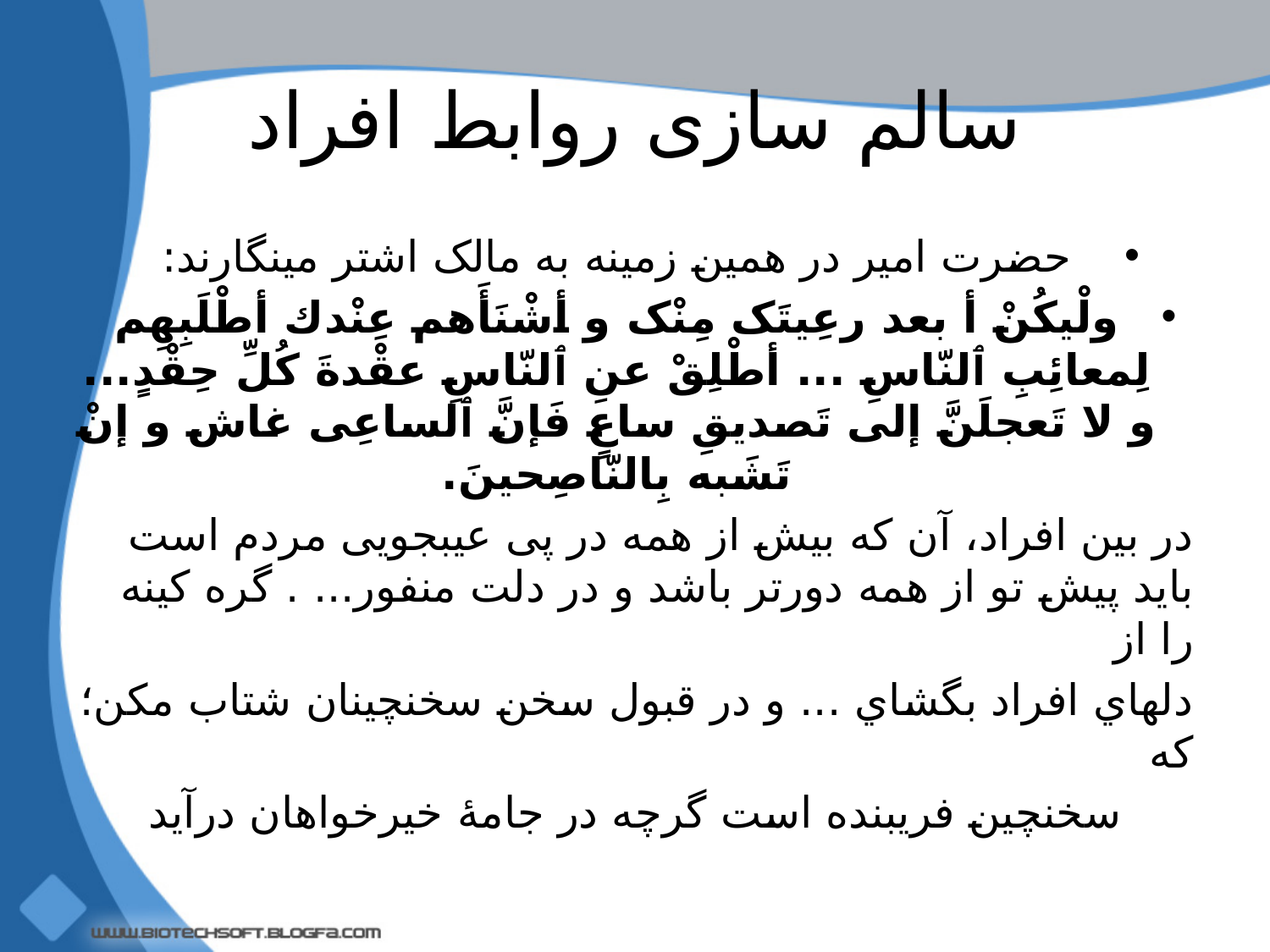

# سالم سازی روابط افراد
حضرت امیر در همین زمینه به مالک اشتر مینگارند:
ولْیکُنْ أ بعد رعِیتَک مِنْک و أشْنَأَهم عِنْدك أطْلَبِهِم لِمعائِبِ ٱلنّاسِ ... أطْلِقْ عنِ ٱلنّاسِ عقْدةَ کُلِّ حِقْدٍ... و لا تَعجلَنَّ إلی تَصدیقِ ساعٍ فَإنَّ ٱلساعِی غاش و إنْ تَشَبه بِالنّاصِحینَ.
در بین افراد، آن که بیش از همه در پی عیبجویی مردم است باید پیش تو از همه دورتر باشد و در دلت منفور... . گره کینه را از
دلهاي افراد بگشاي ... و در قبول سخن سخنچینان شتاب مکن؛ که
سخنچین فریبنده است گرچه در جامۀ خیرخواهان درآید